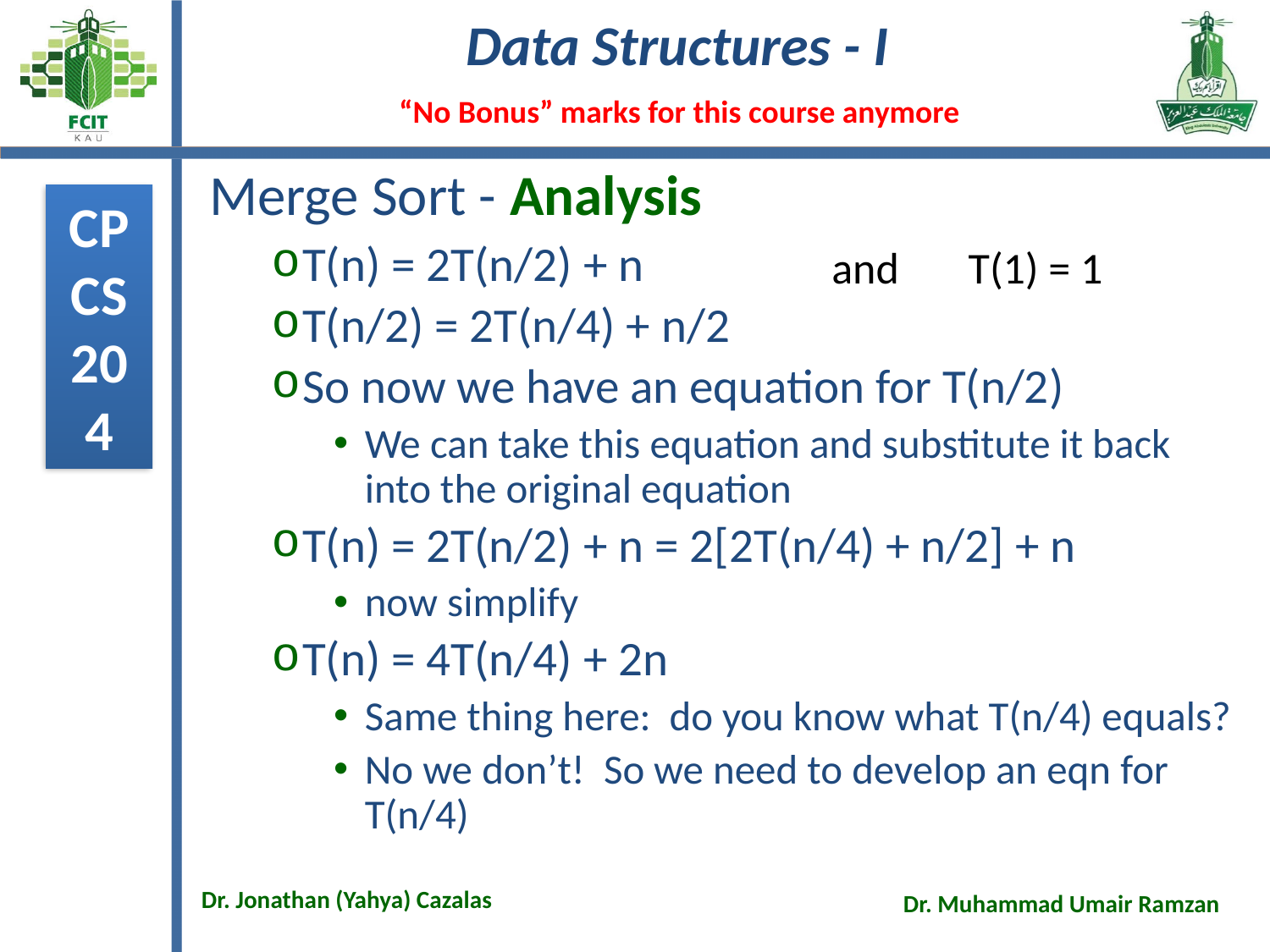

# Merge Sort - Analysis
T(n) = 2T(n/2) + n
T(n/2) = 2T(n/4) + n/2
So now we have an equation for T(n/2)
We can take this equation and substitute it back into the original equation
T(n) = 2T(n/2) + n = 2[2T(n/4) + n/2] + n
now simplify
T(n) = 4T(n/4) + 2n
Same thing here:  do you know what T(n/4) equals?
No we don’t!  So we need to develop an eqn for T(n/4)

 and       T(1) = 1